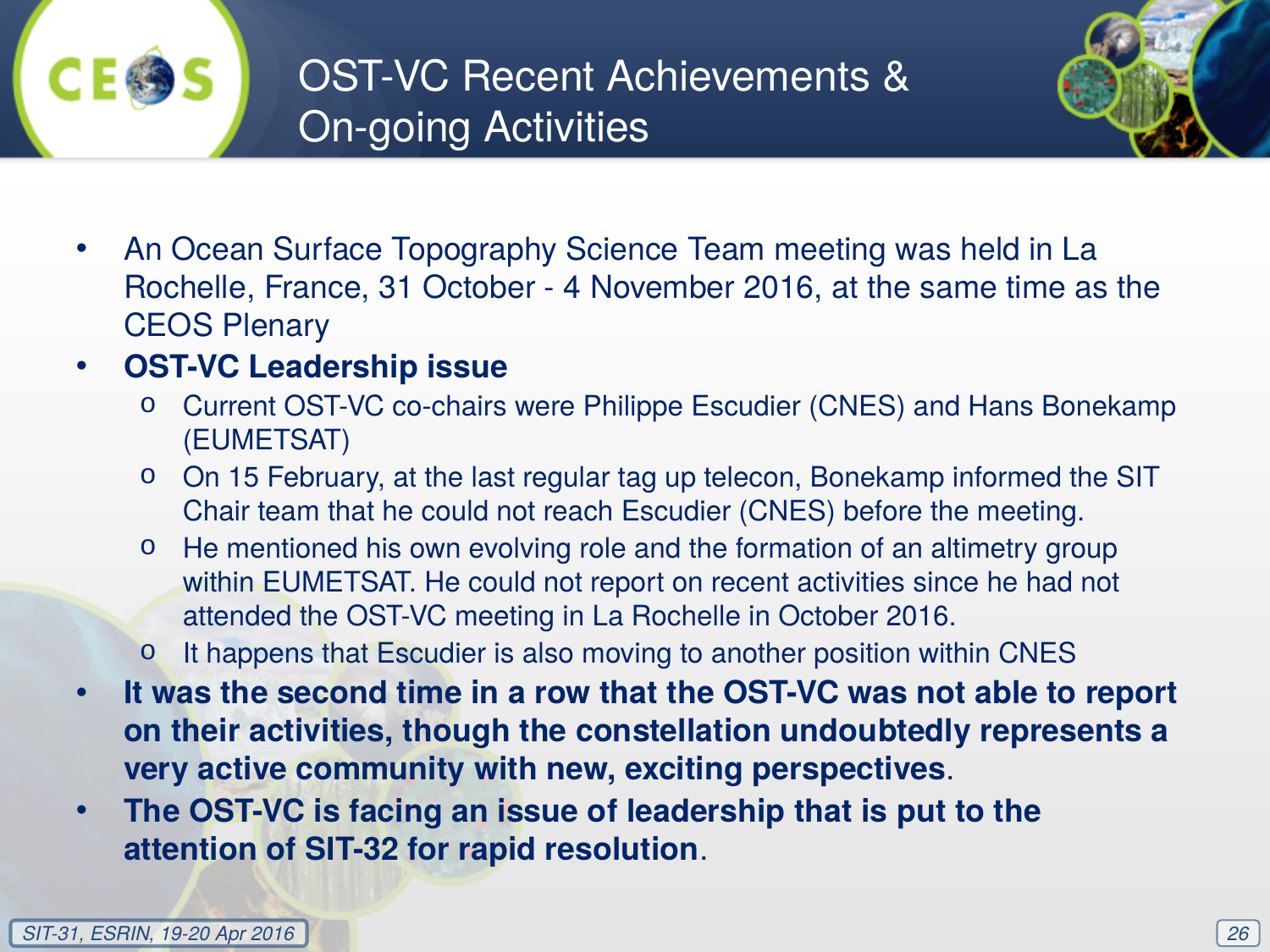

OST-VC Recent Achievements & On-going Activities
An Ocean Surface Topography Science Team meeting was held in La Rochelle, France, 31 October - 4 November 2016, at the same time as the CEOS Plenary
OST-VC Leadership issue
Current OST-VC co-chairs were Philippe Escudier (CNES) and Hans Bonekamp (EUMETSAT)
On 15 February, at the last regular tag up telecon, Bonekamp informed the SIT Chair team that he could not reach Escudier (CNES) before the meeting.
He mentioned his own evolving role and the formation of an altimetry group within EUMETSAT. He could not report on recent activities since he had not attended the OST-VC meeting in La Rochelle in October 2016.
It happens that Escudier is also moving to another position within CNES
It was the second time in a row that the OST-VC was not able to report on their activities, though the constellation undoubtedly represents a very active community with new, exciting perspectives.
The OST-VC is facing an issue of leadership that is put to the attention of SIT-32 for rapid resolution.
26